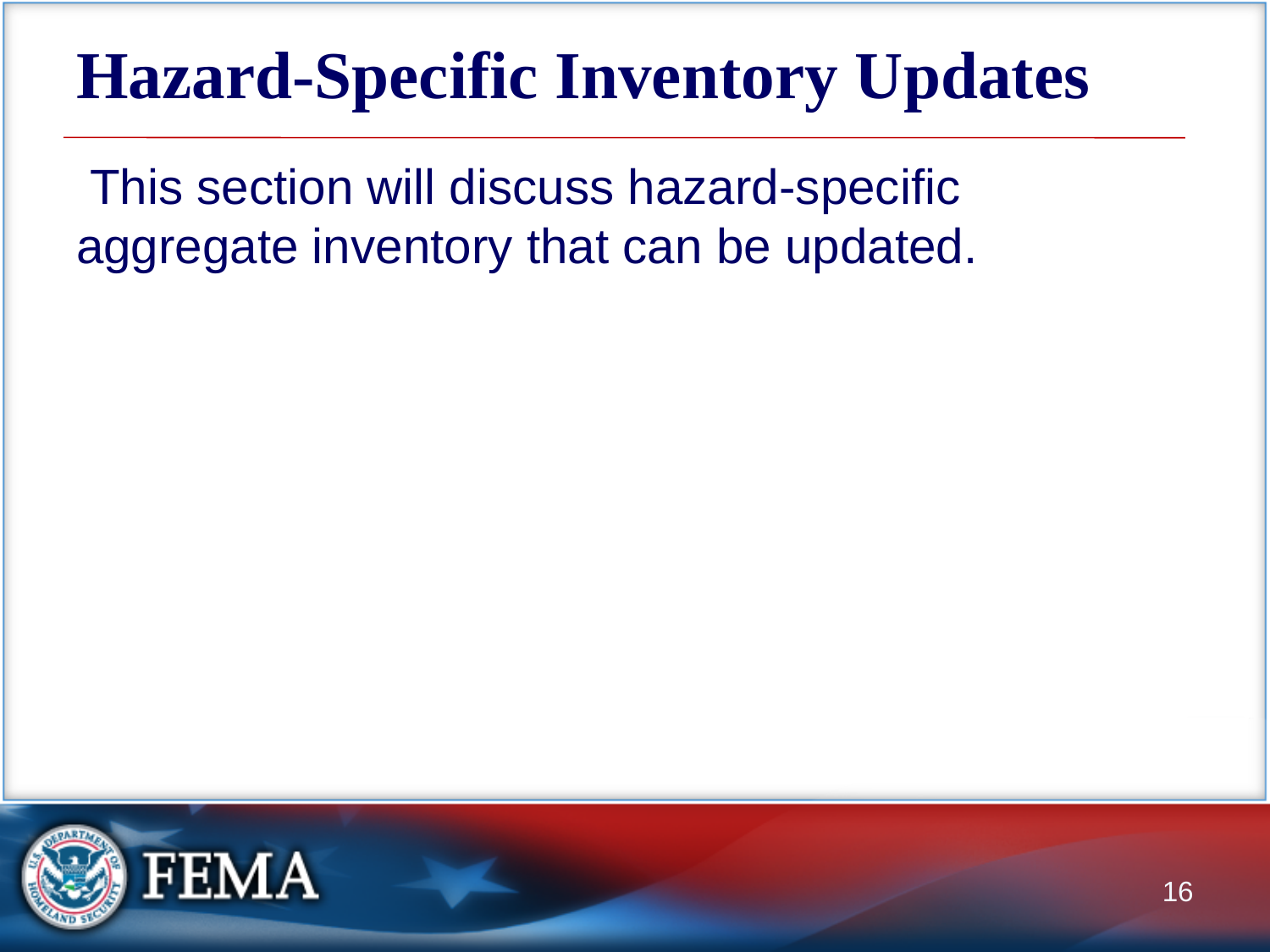

# Hazard-Specific Inventory Updates
 This section will discuss hazard-specific aggregate inventory that can be updated.
16